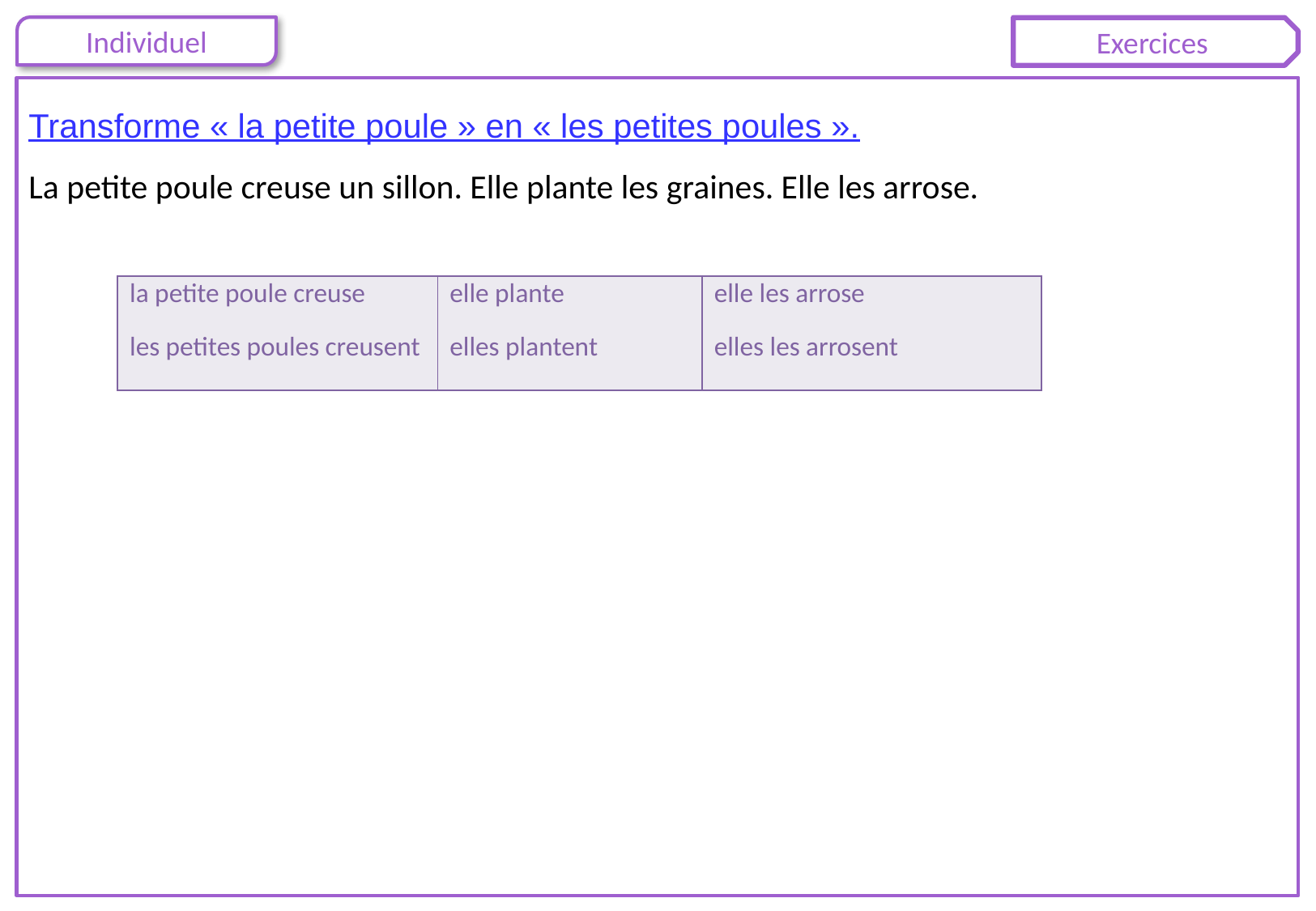

Transforme « la petite poule » en « les petites poules ».
La petite poule creuse un sillon. Elle plante les graines. Elle les arrose.
| la petite poule creuse les petites poules creusent | elle plante elles plantent | elle les arrose elles les arrosent |
| --- | --- | --- |